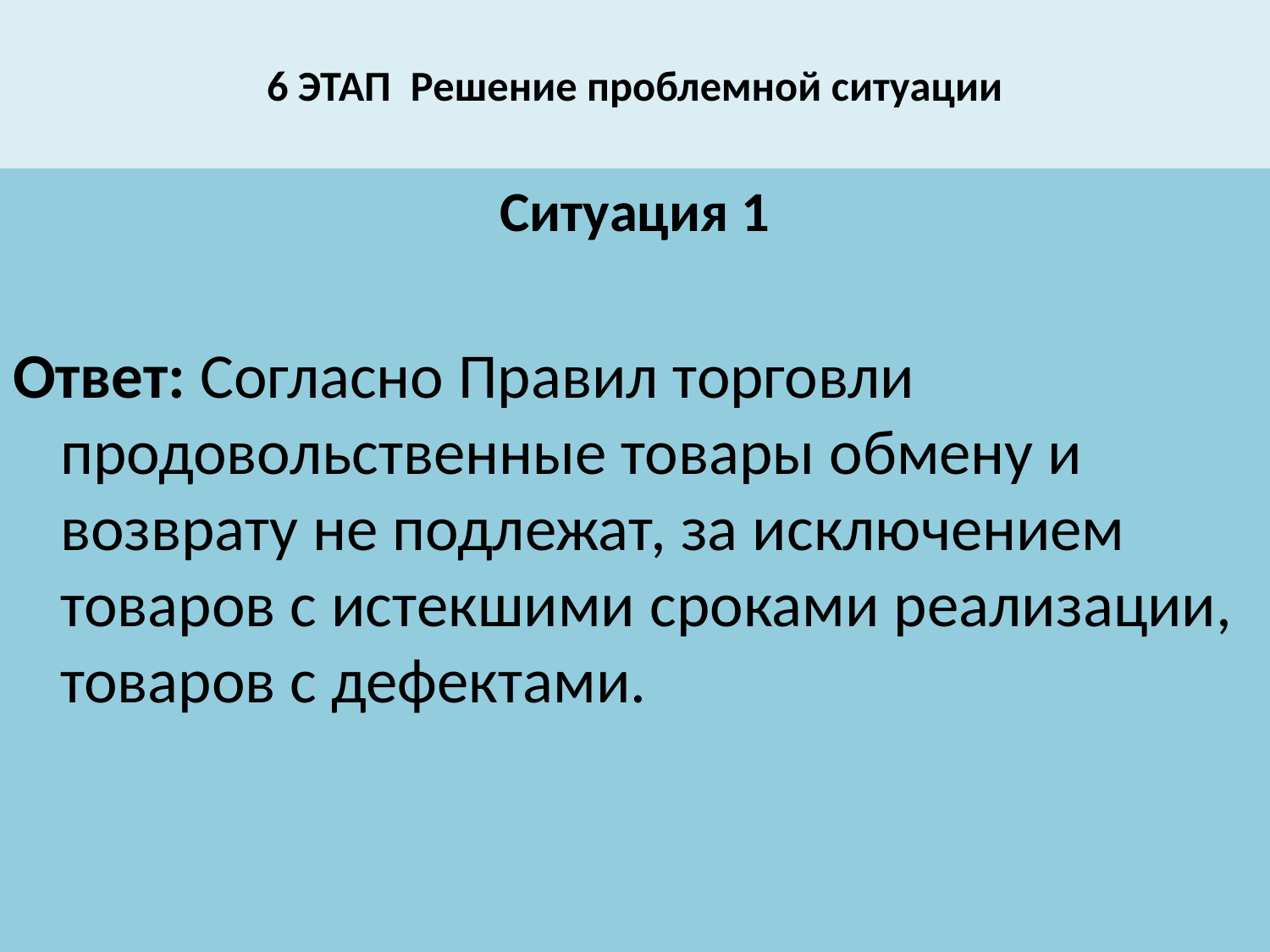

# 6 ЭТАП  Решение проблемной ситуации
Ситуация 1

Ответ: Согласно Правил торговли  продовольственные товары обмену и возврату не подлежат, за исключением товаров с истекшими сроками реализации, товаров с дефектами.